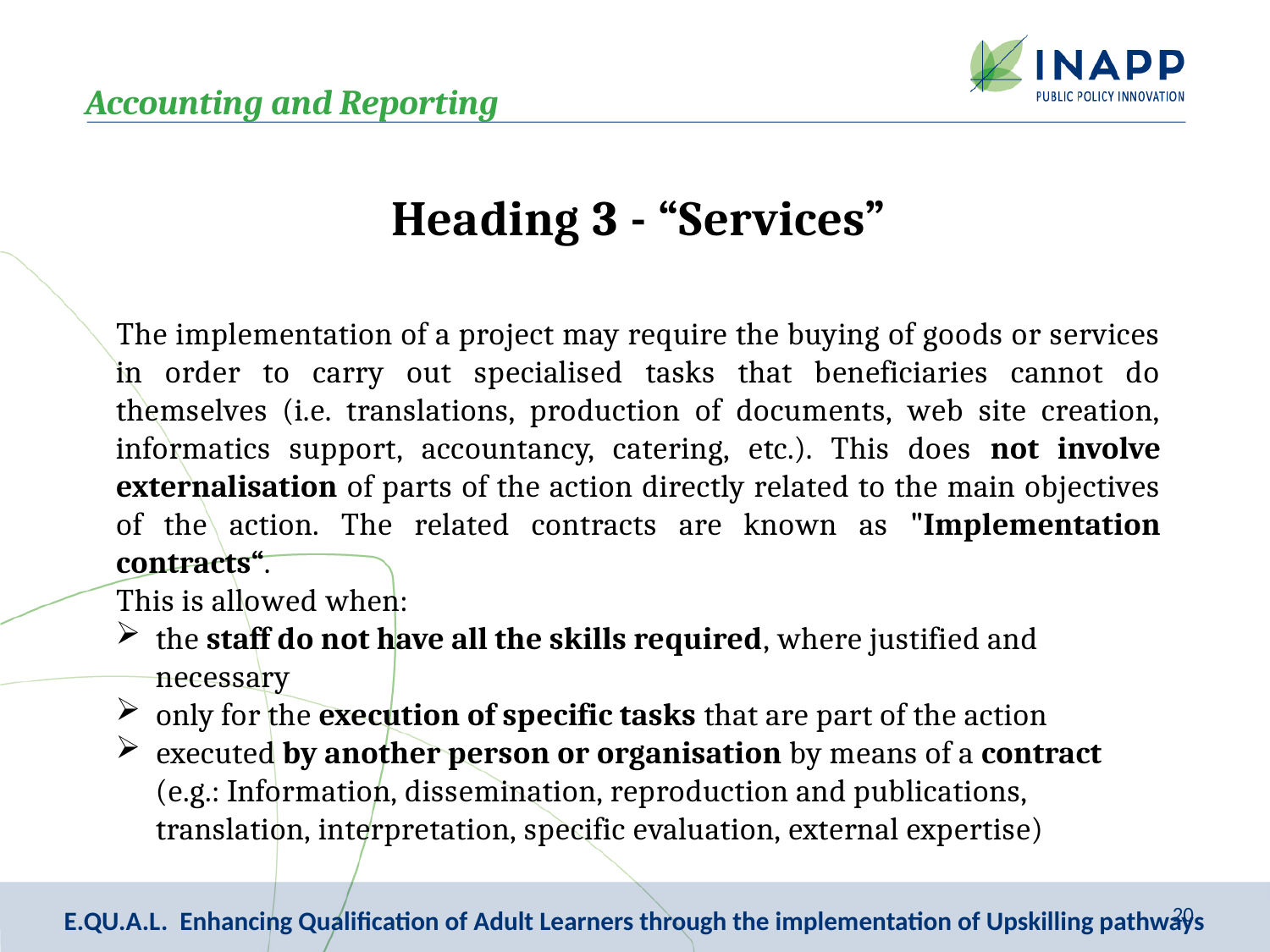

Accounting and Reporting
Heading 3 - “Services”

The implementation of a project may require the buying of goods or services in order to carry out specialised tasks that beneficiaries cannot do themselves (i.e. translations, production of documents, web site creation, informatics support, accountancy, catering, etc.). This does not involve externalisation of parts of the action directly related to the main objectives of the action. The related contracts are known as "Implementation contracts“.
This is allowed when:
the staff do not have all the skills required, where justified and necessary
only for the execution of specific tasks that are part of the action
executed by another person or organisation by means of a contract  (e.g.: Information, dissemination, reproduction and publications, translation, interpretation, specific evaluation, external expertise)

20
E.QU.A.L.  Enhancing Qualification of Adult Learners through the implementation of Upskilling pathways